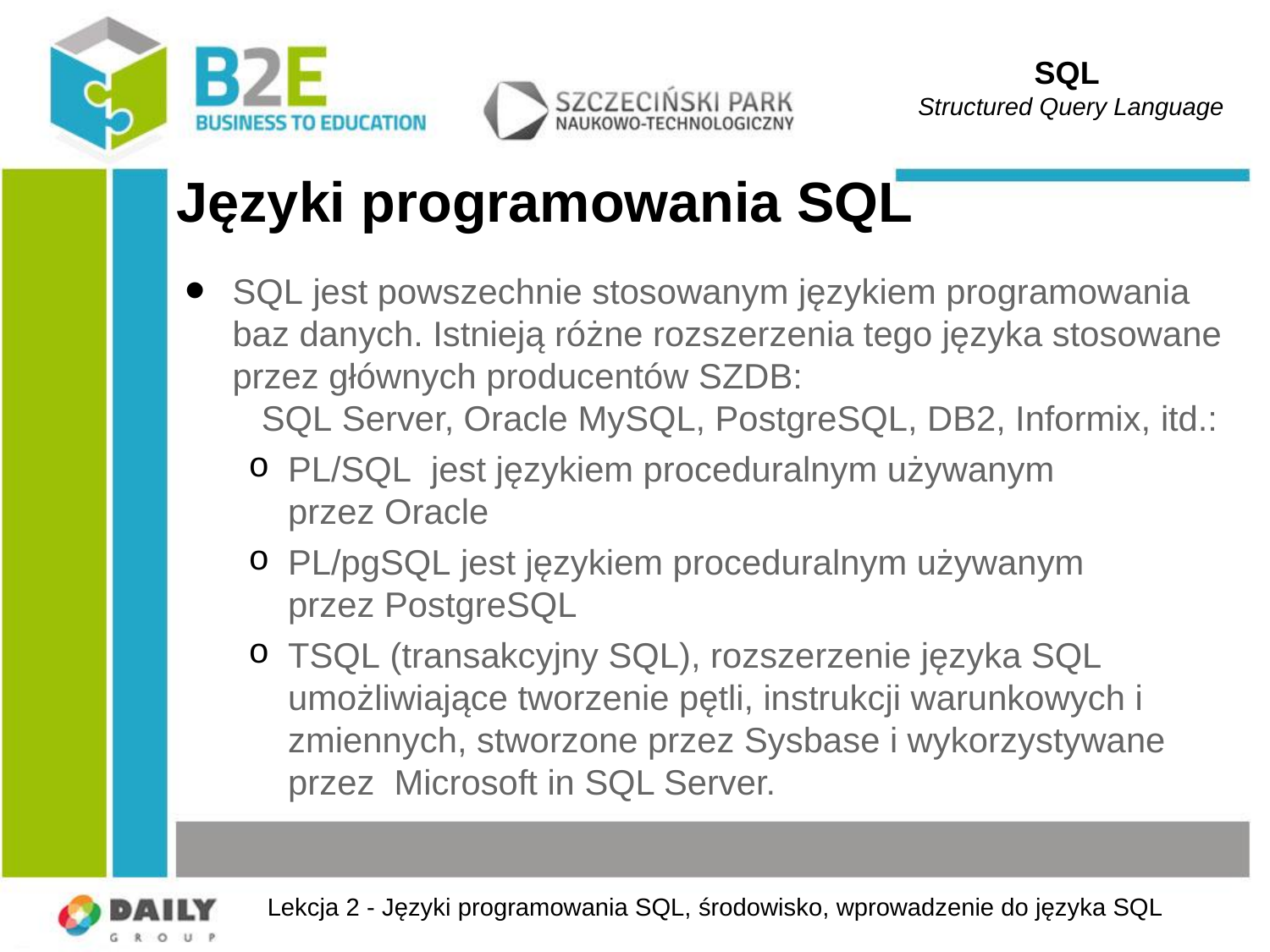

SQL
Structured Query Language
# Języki programowania SQL
SQL jest powszechnie stosowanym językiem programowania baz danych. Istnieją różne rozszerzenia tego języka stosowane przez głównych producentów SZDB:                                                  SQL Server, Oracle MySQL, PostgreSQL, DB2, Informix, itd.:
PL/SQL  jest językiem proceduralnym używanym przez Oracle
PL/pgSQL jest językiem proceduralnym używanym przez PostgreSQL
TSQL (transakcyjny SQL), rozszerzenie języka SQL umożliwiające tworzenie pętli, instrukcji warunkowych i zmiennych, stworzone przez Sysbase i wykorzystywane przez  Microsoft in SQL Server.
Lekcja 2 - Języki programowania SQL, środowisko, wprowadzenie do języka SQL